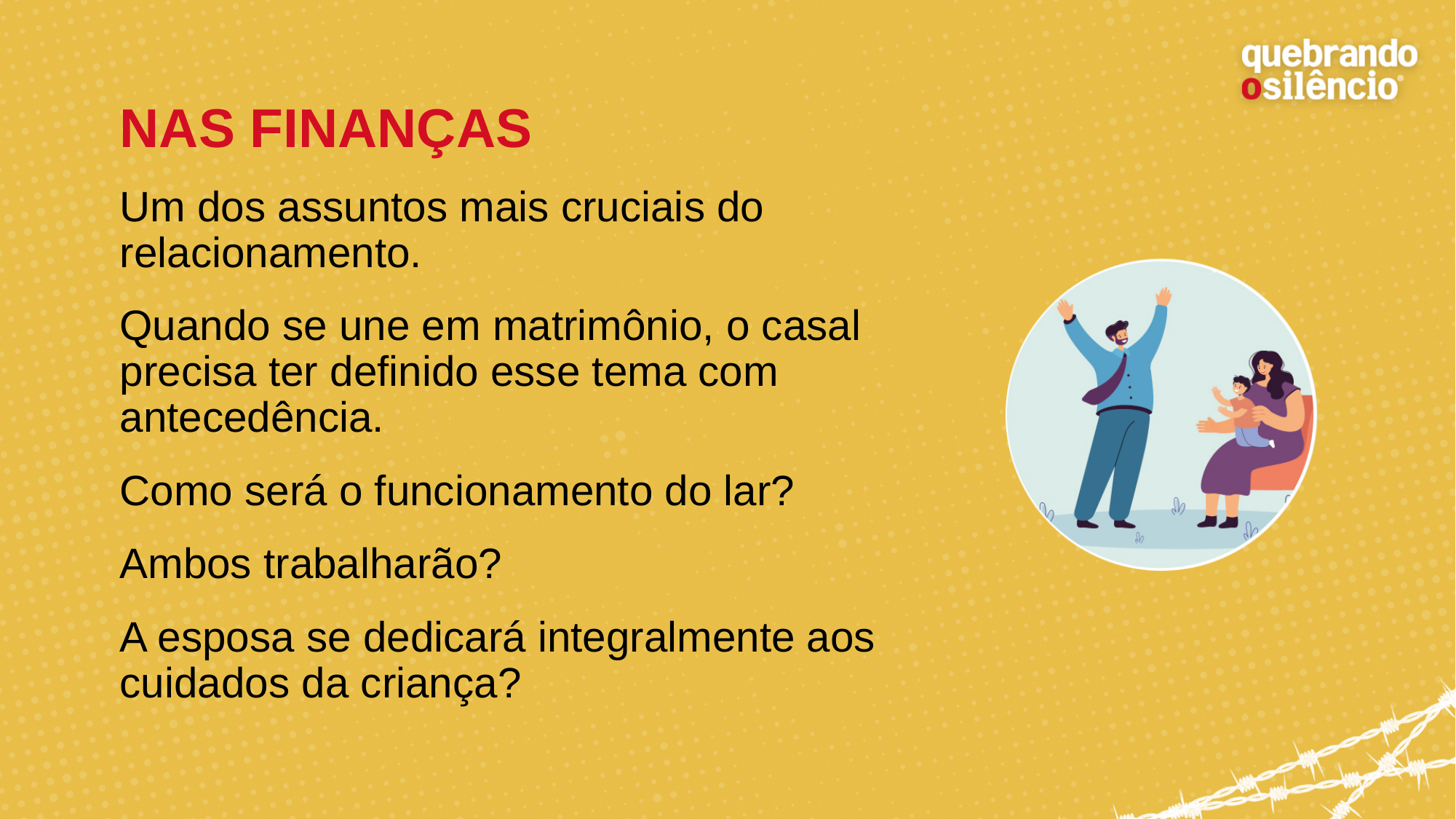

NAS FINANÇAS

Um dos assuntos mais cruciais do relacionamento.
Quando se une em matrimônio, o casal precisa ter definido esse tema com antecedência.
Como será o funcionamento do lar?
Ambos trabalharão?
A esposa se dedicará integralmente aos cuidados da criança?